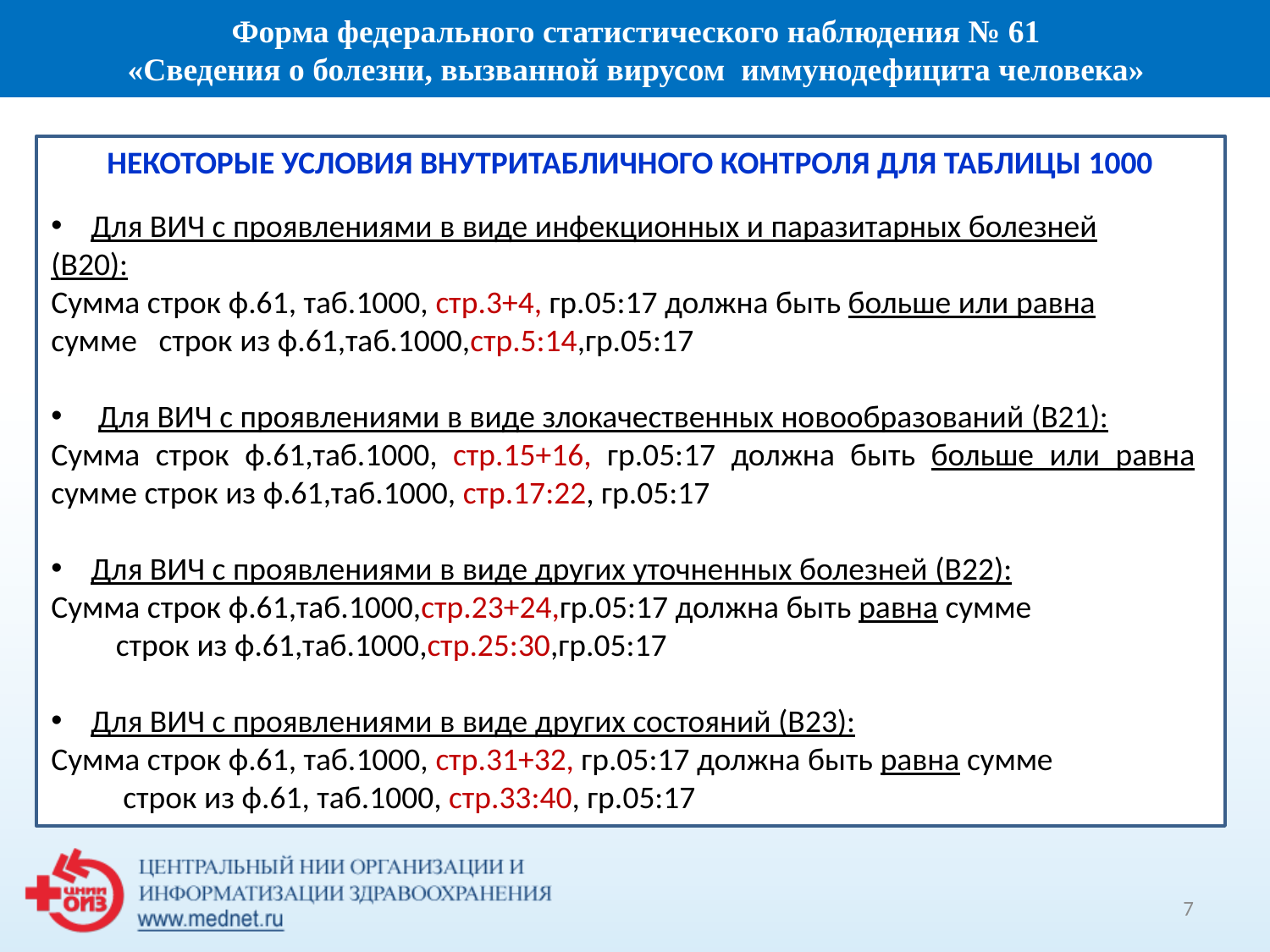

Форма федерального статистического наблюдения № 61
 «Сведения о болезни, вызванной вирусом  иммунодефицита человека»

НЕКОТОРЫЕ УСЛОВИЯ ВНУТРИТАБЛИЧНОГО КОНТРОЛЯ ДЛЯ ТАБЛИЦЫ 1000

Для ВИЧ с проявлениями в виде инфекционных и паразитарных болезней
(В20):
Сумма строк ф.61, таб.1000, стр.3+4, гр.05:17 должна быть больше или равна
сумме   строк из ф.61,таб.1000,стр.5:14,гр.05:17

 Для ВИЧ с проявлениями в виде злокачественных новообразований (В21):
Сумма строк ф.61,таб.1000, стр.15+16, гр.05:17 должна быть больше или равна сумме строк из ф.61,таб.1000, стр.17:22, гр.05:17

Для ВИЧ с проявлениями в виде других уточненных болезней (В22):
Сумма строк ф.61,таб.1000,стр.23+24,гр.05:17 должна быть равна сумме
         строк из ф.61,таб.1000,стр.25:30,гр.05:17

Для ВИЧ с проявлениями в виде других состояний (В23):
Сумма строк ф.61, таб.1000, стр.31+32, гр.05:17 должна быть равна сумме
          строк из ф.61, таб.1000, стр.33:40, гр.05:17

7